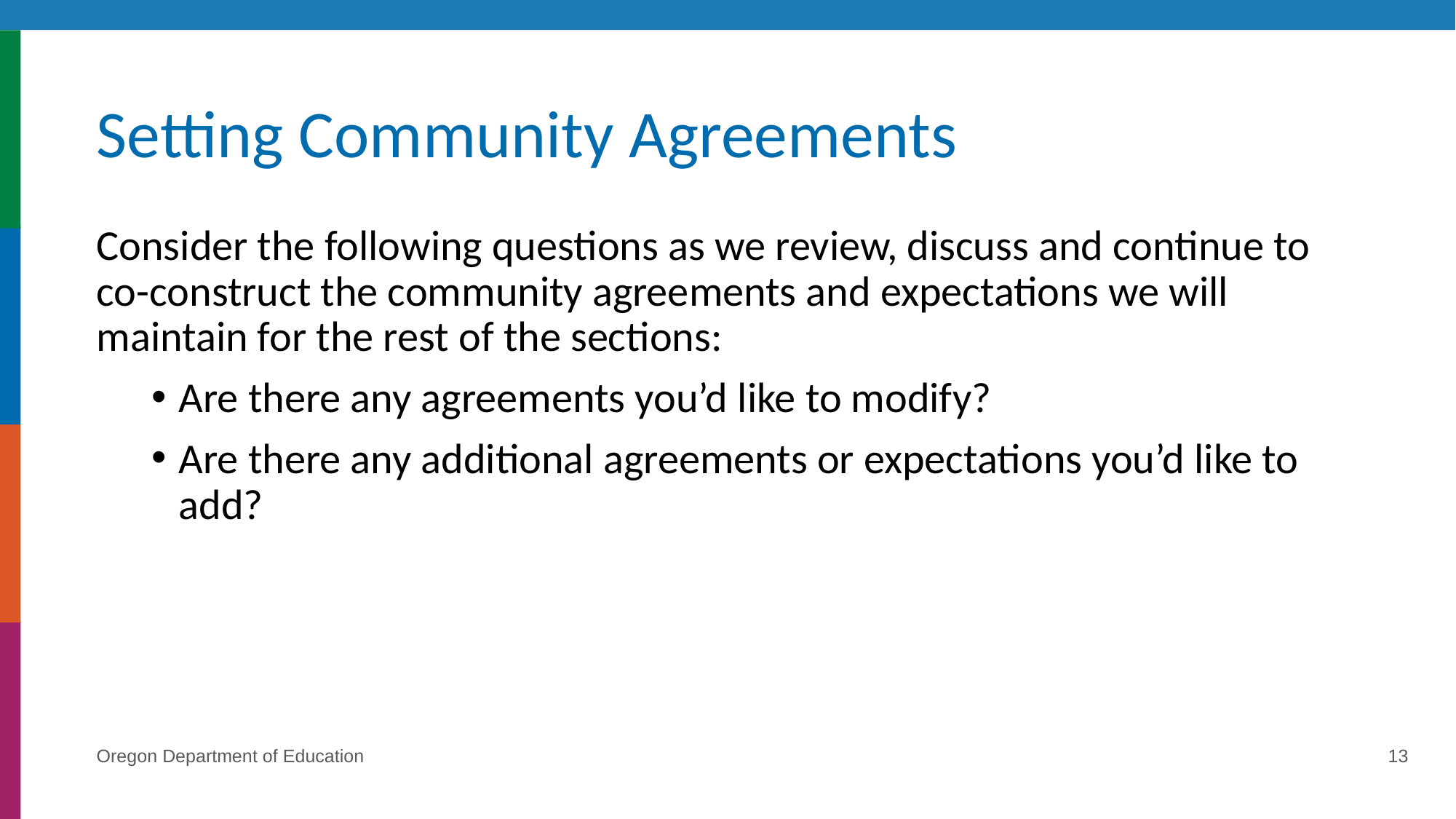

# Setting Community Agreements
Consider the following questions as we review, discuss and continue to co-construct the community agreements and expectations we will maintain for the rest of the sections:
Are there any agreements you’d like to modify?
Are there any additional agreements or expectations you’d like to add?
Oregon Department of Education
13